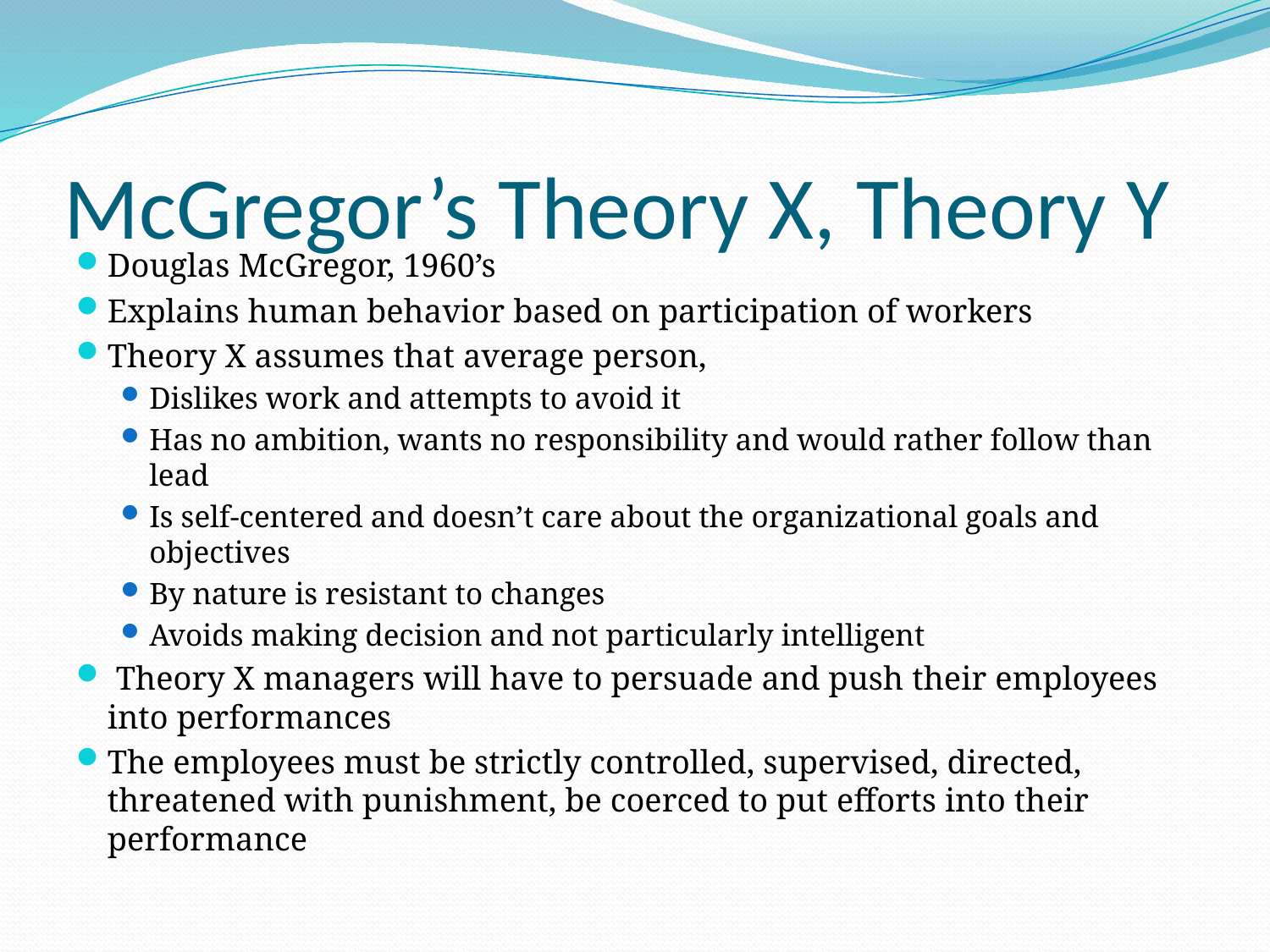

# McGregor’s Theory X, Theory Y
Douglas McGregor, 1960’s
Explains human behavior based on participation of workers
Theory X assumes that average person,
Dislikes work and attempts to avoid it
Has no ambition, wants no responsibility and would rather follow than lead
Is self-centered and doesn’t care about the organizational goals and objectives
By nature is resistant to changes
Avoids making decision and not particularly intelligent
 Theory X managers will have to persuade and push their employees into performances
The employees must be strictly controlled, supervised, directed, threatened with punishment, be coerced to put efforts into their performance